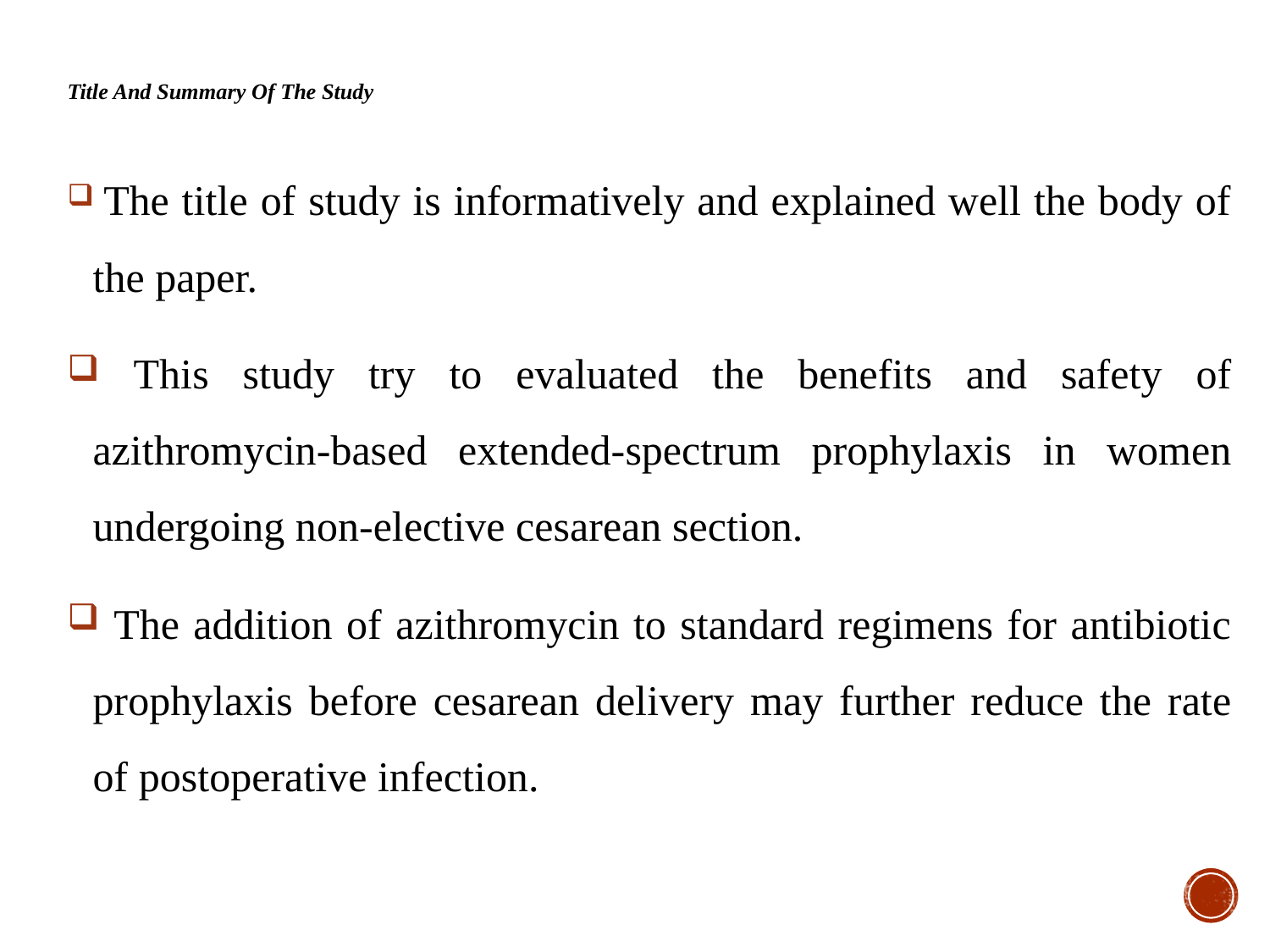

# Title And Summary Of The Study
 The title of study is informatively and explained well the body of the paper.
 This study try to evaluated the benefits and safety of azithromycin-based extended-spectrum prophylaxis in women undergoing non-elective cesarean section.
 The addition of azithromycin to standard regimens for antibiotic prophylaxis before cesarean delivery may further reduce the rate of postoperative infection.

5